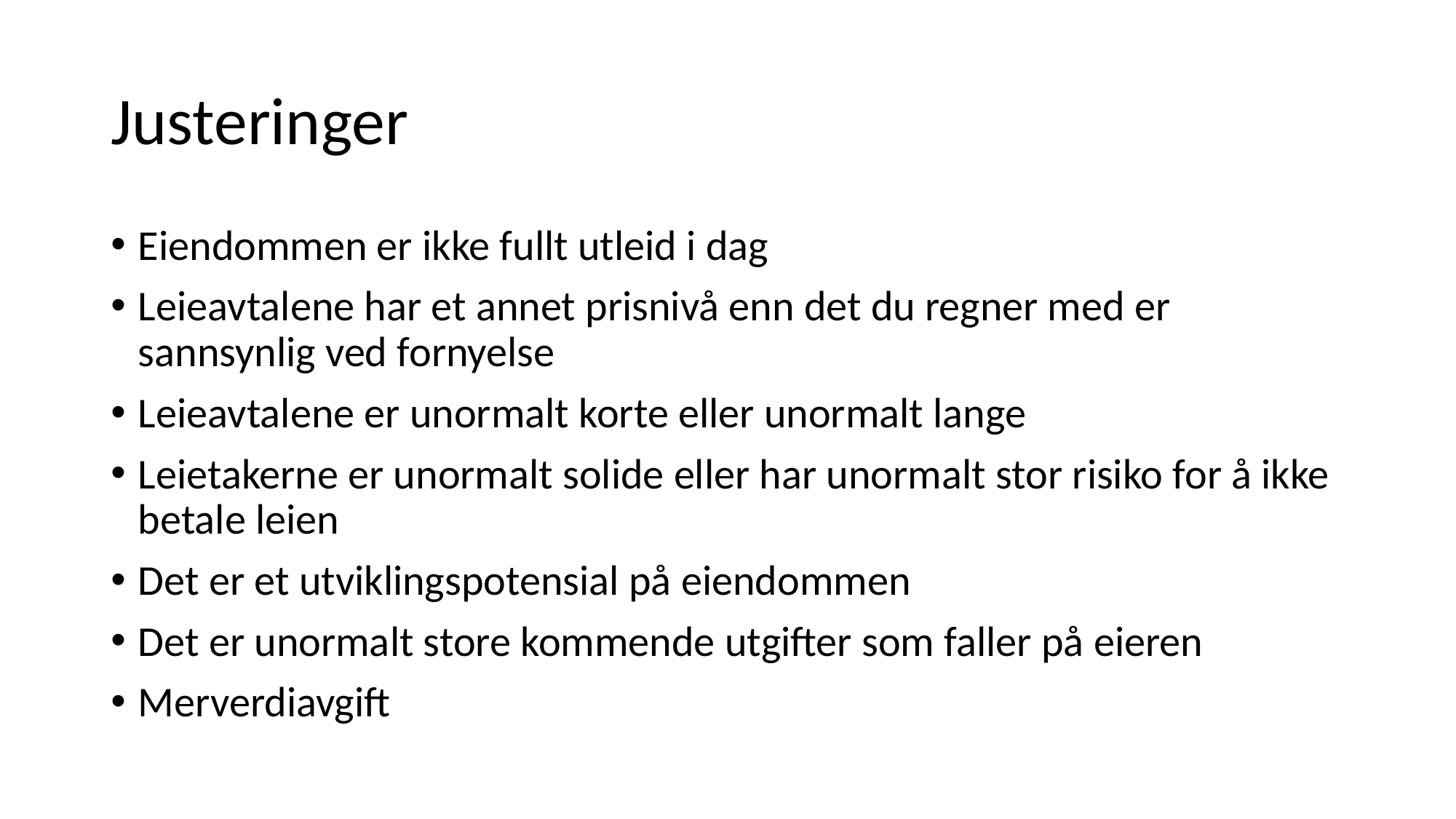

# Justeringer
Eiendommen er ikke fullt utleid i dag
Leieavtalene har et annet prisnivå enn det du regner med er sannsynlig ved fornyelse
Leieavtalene er unormalt korte eller unormalt lange
Leietakerne er unormalt solide eller har unormalt stor risiko for å ikke betale leien
Det er et utviklingspotensial på eiendommen
Det er unormalt store kommende utgifter som faller på eieren
Merverdiavgift